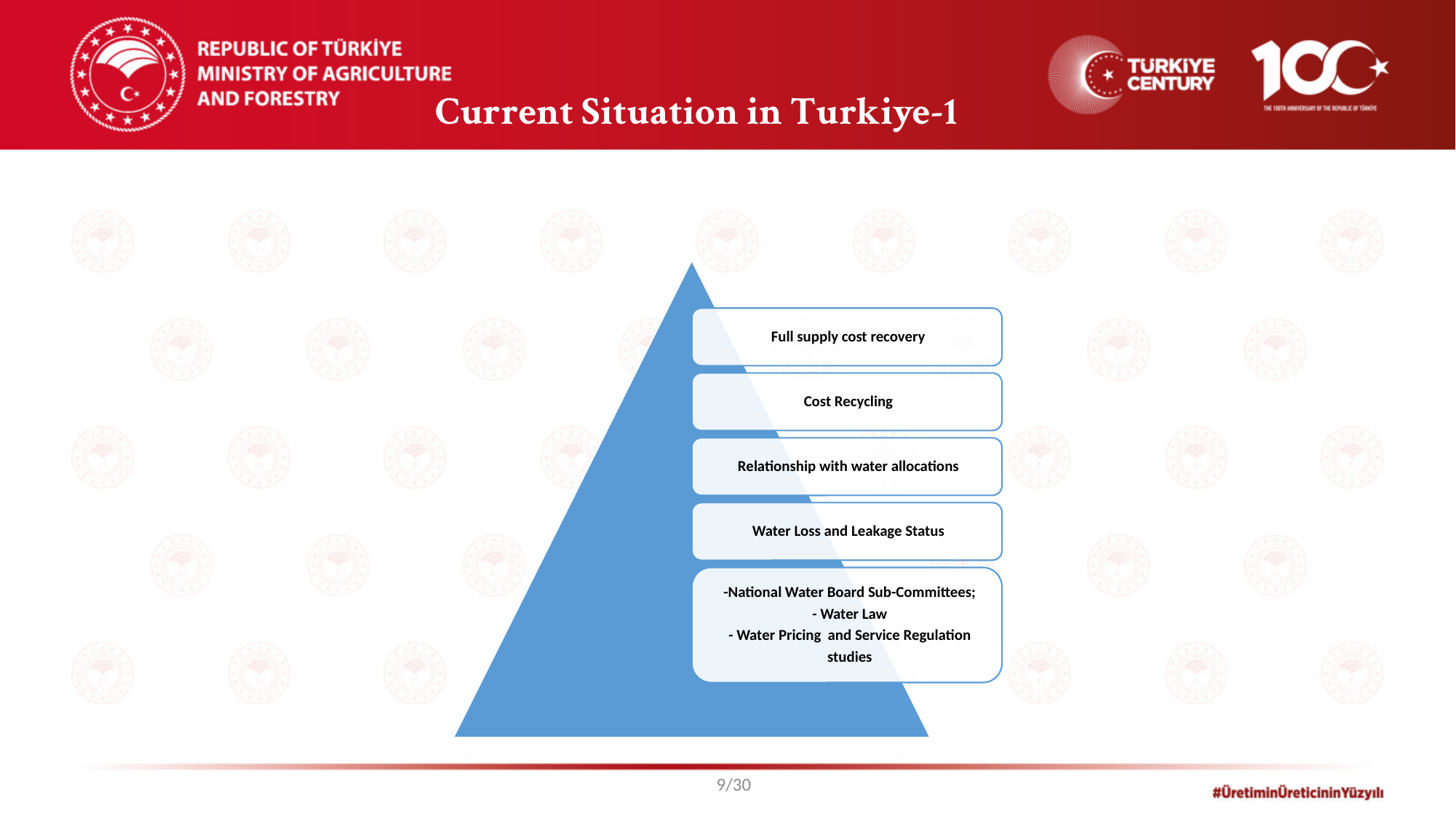

# Current Situation in Turkiye-1
Full supply cost recovery
Cost Recycling
Relationship with water allocations
Water Loss and Leakage Status
-National Water Board Sub-Committees;
 - Water Law
- Water Pricing  and Service Regulation
studies
9